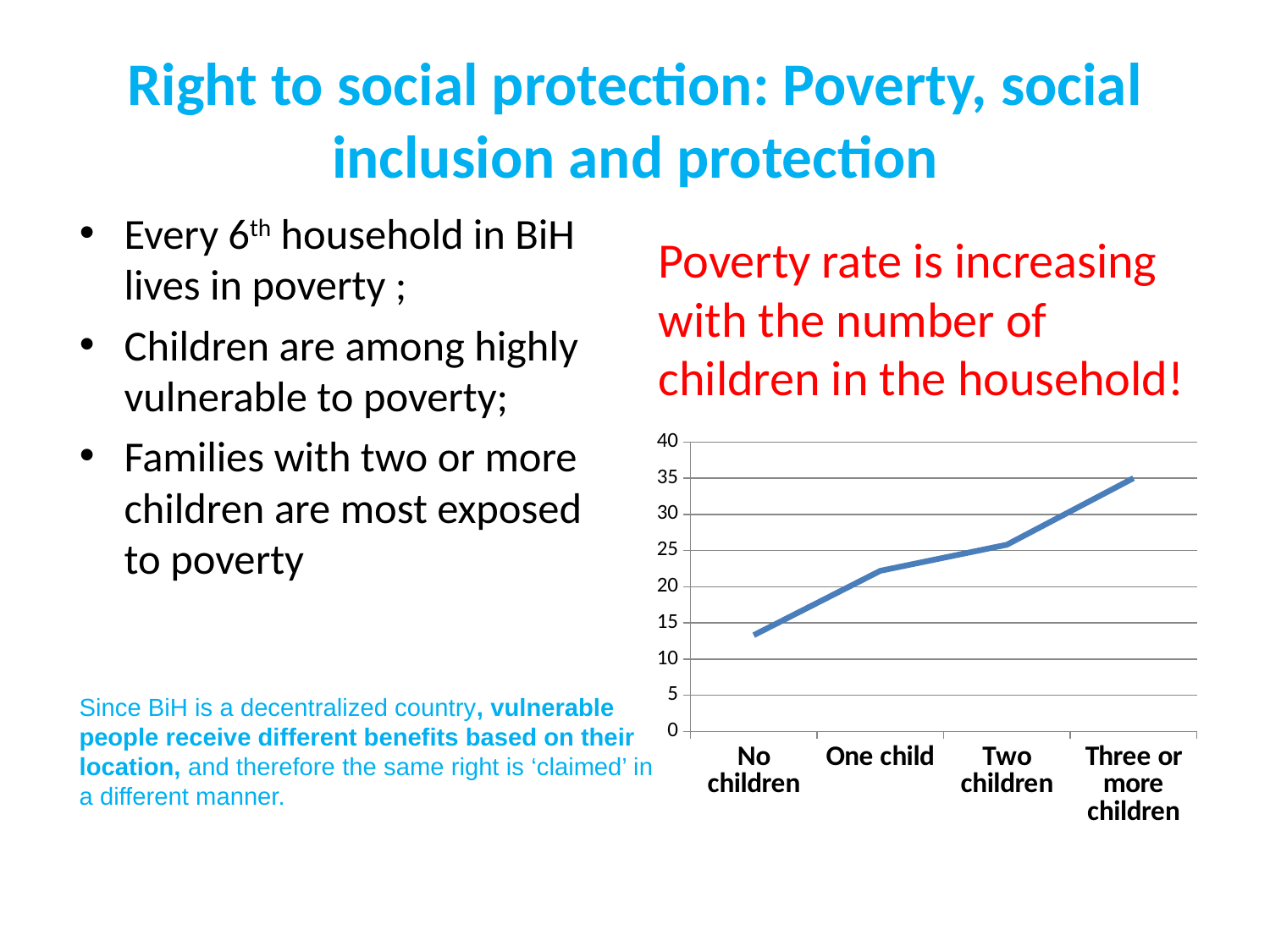

# Right to social protection: Poverty, social inclusion and protection
Every 6th household in BiH lives in poverty ;
Children are among highly vulnerable to poverty;
Families with two or more children are most exposed to poverty

Poverty rate is increasing with the number of children in the household!

### Chart

| Category |  |
|---|---|
| No children | 13.3 |
| One child | 22.2 |
| Two children | 25.8 |
| Three or more children | 35.0 |
Since BiH is a decentralized country, vulnerable people receive different benefits based on their location, and therefore the same right is ‘claimed’ in a different manner.